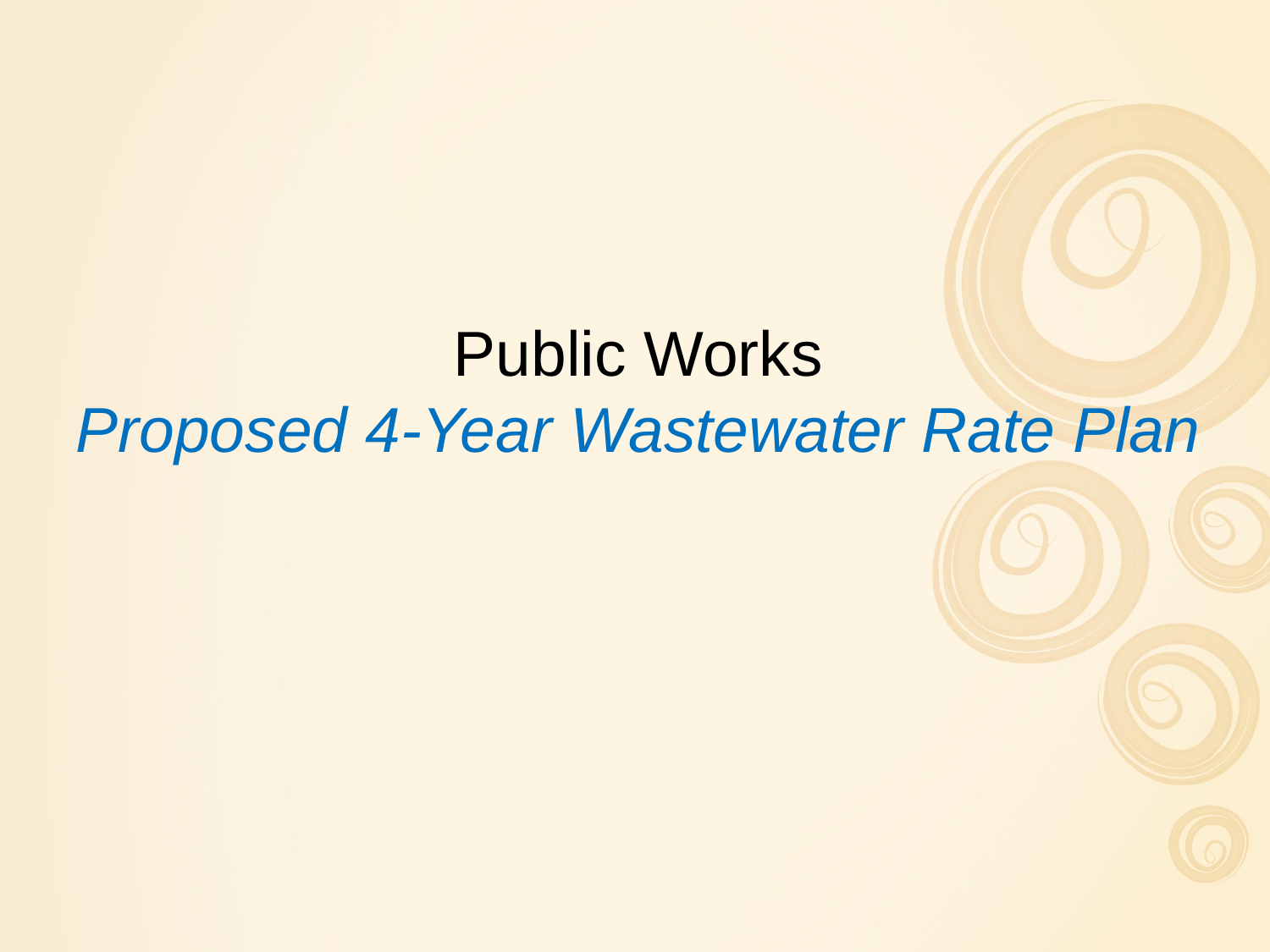

Public Works
Proposed 4-Year Wastewater Rate Plan